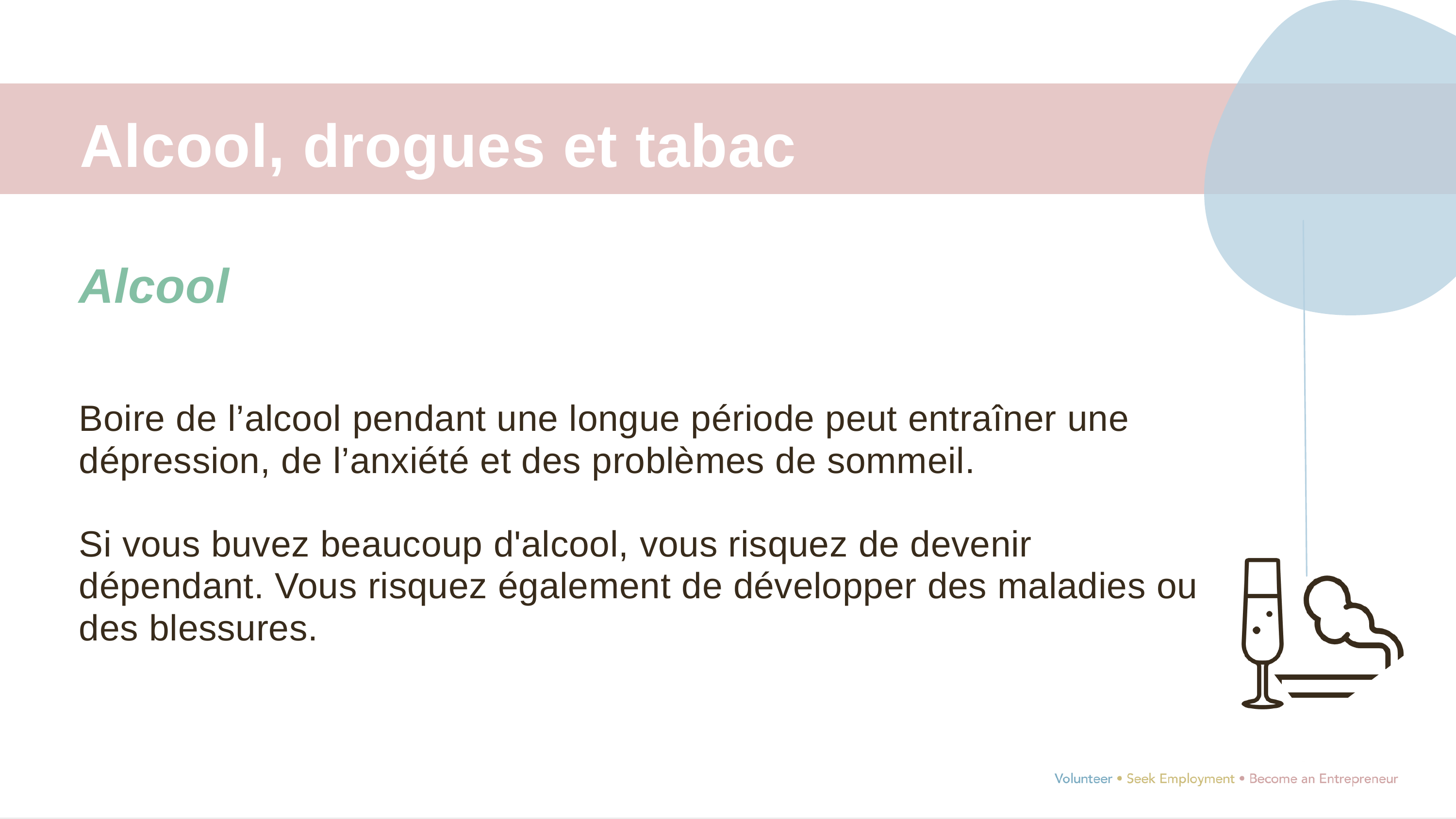

Alcool, drogues et tabac

Alcool

Boire de l’alcool pendant une longue période peut entraîner une dépression, de l’anxiété et des problèmes de sommeil.

Si vous buvez beaucoup d'alcool, vous risquez de devenir dépendant. Vous risquez également de développer des maladies ou des blessures.